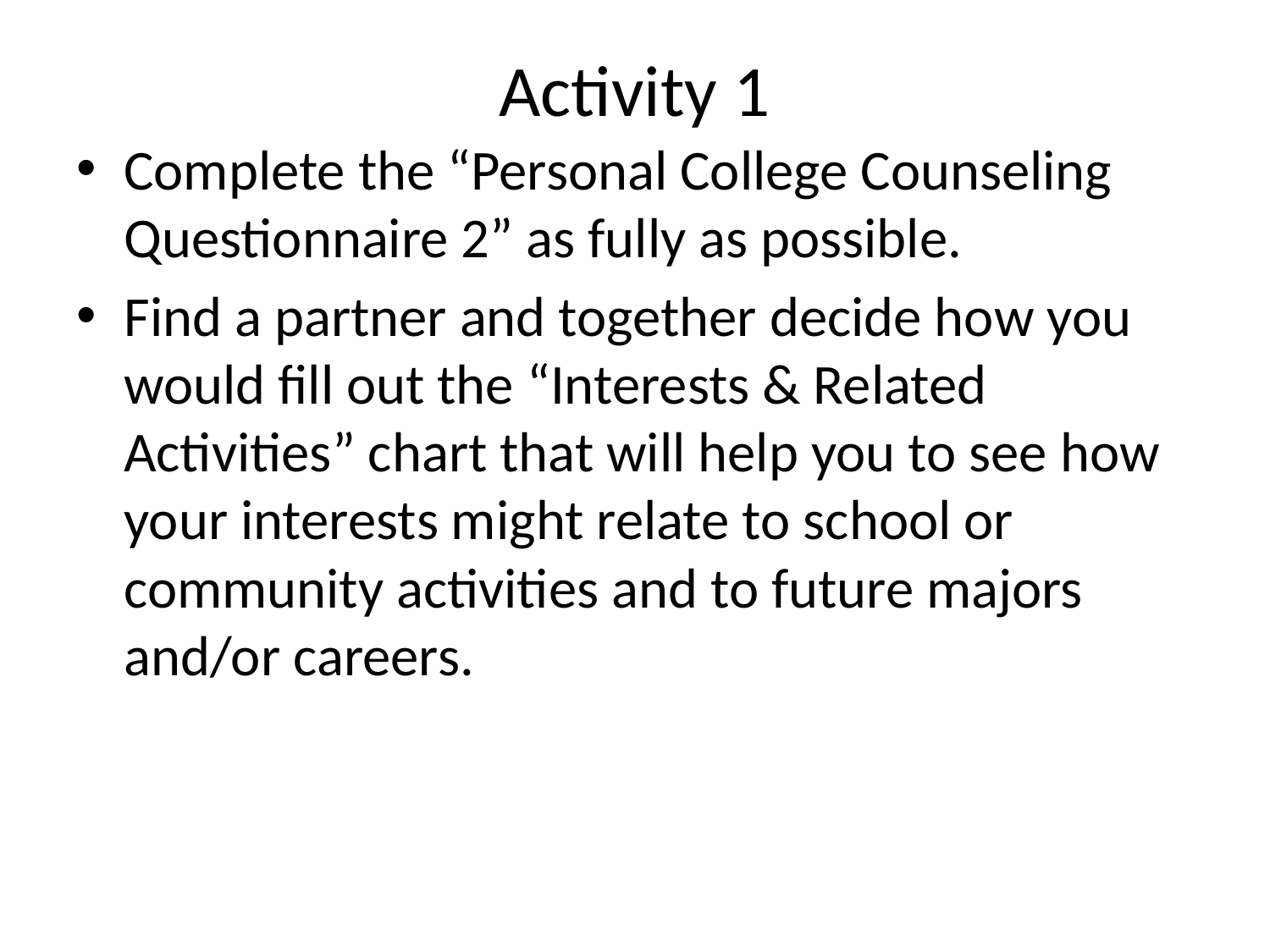

# Activity 1
Complete the “Personal College Counseling Questionnaire 2” as fully as possible.
Find a partner and together decide how you would fill out the “Interests & Related Activities” chart that will help you to see how your interests might relate to school or community activities and to future majors and/or careers.